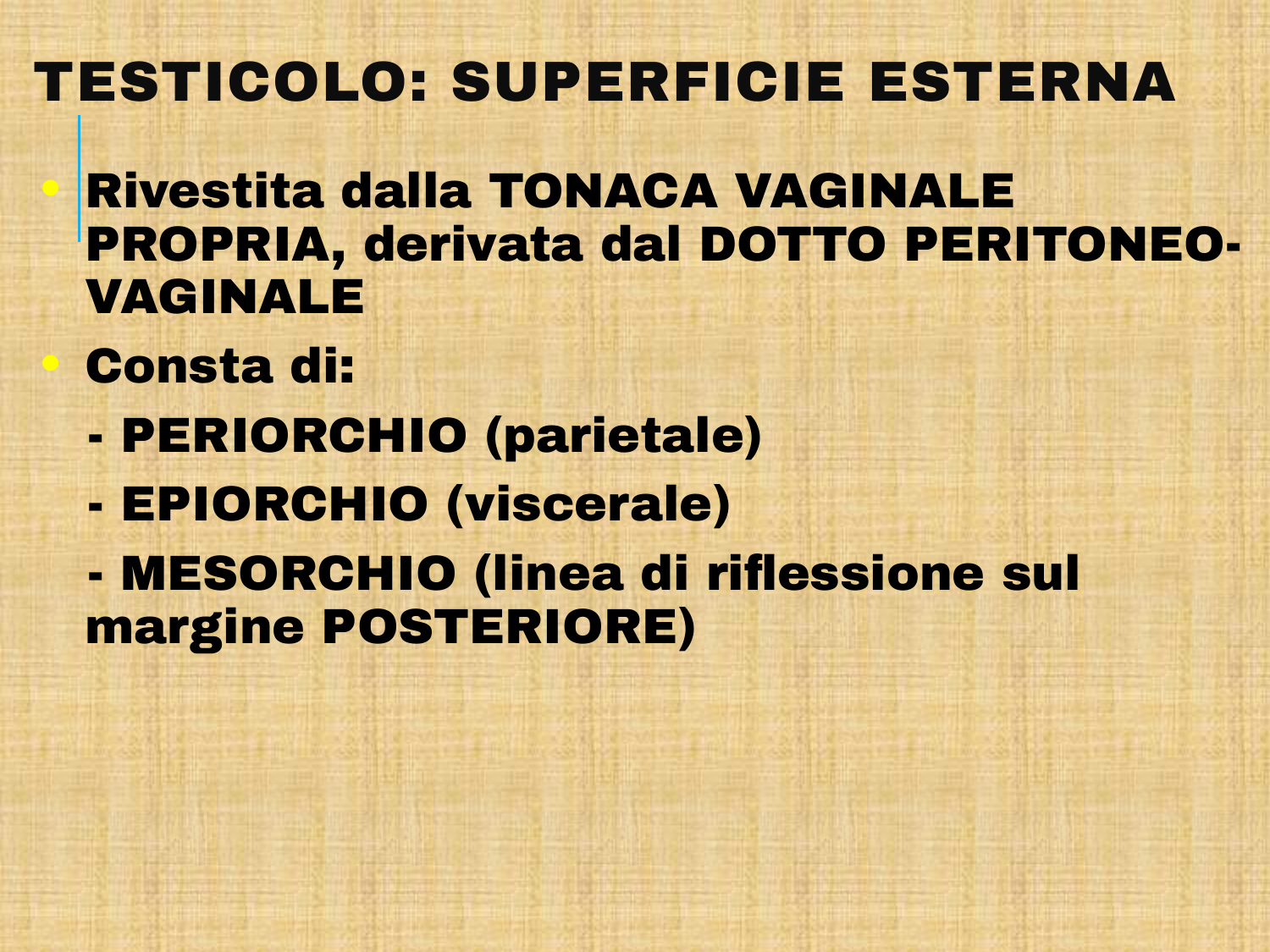

# TESTICOLO: SUPERFICIE ESTERNA
Rivestita dalla TONACA VAGINALE PROPRIA, derivata dal DOTTO PERITONEO-VAGINALE
Consta di:
   - PERIORCHIO (parietale)
   - EPIORCHIO (viscerale)
   - MESORCHIO (linea di riflessione sul margine POSTERIORE)